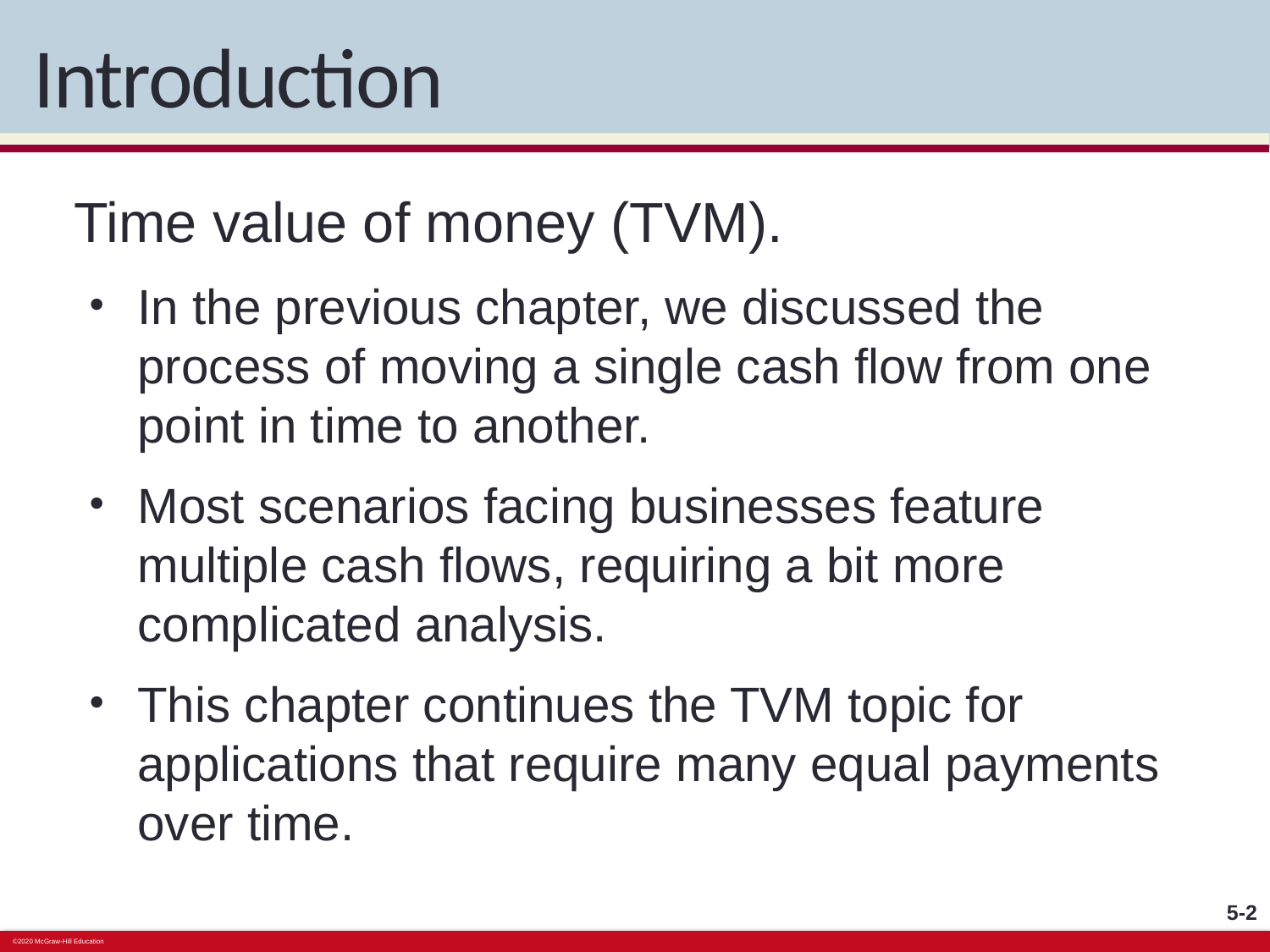

# Introduction
Time value of money (TVM).
In the previous chapter, we discussed the process of moving a single cash flow from one point in time to another.
Most scenarios facing businesses feature multiple cash flows, requiring a bit more complicated analysis.
This chapter continues the TVM topic for applications that require many equal payments over time.